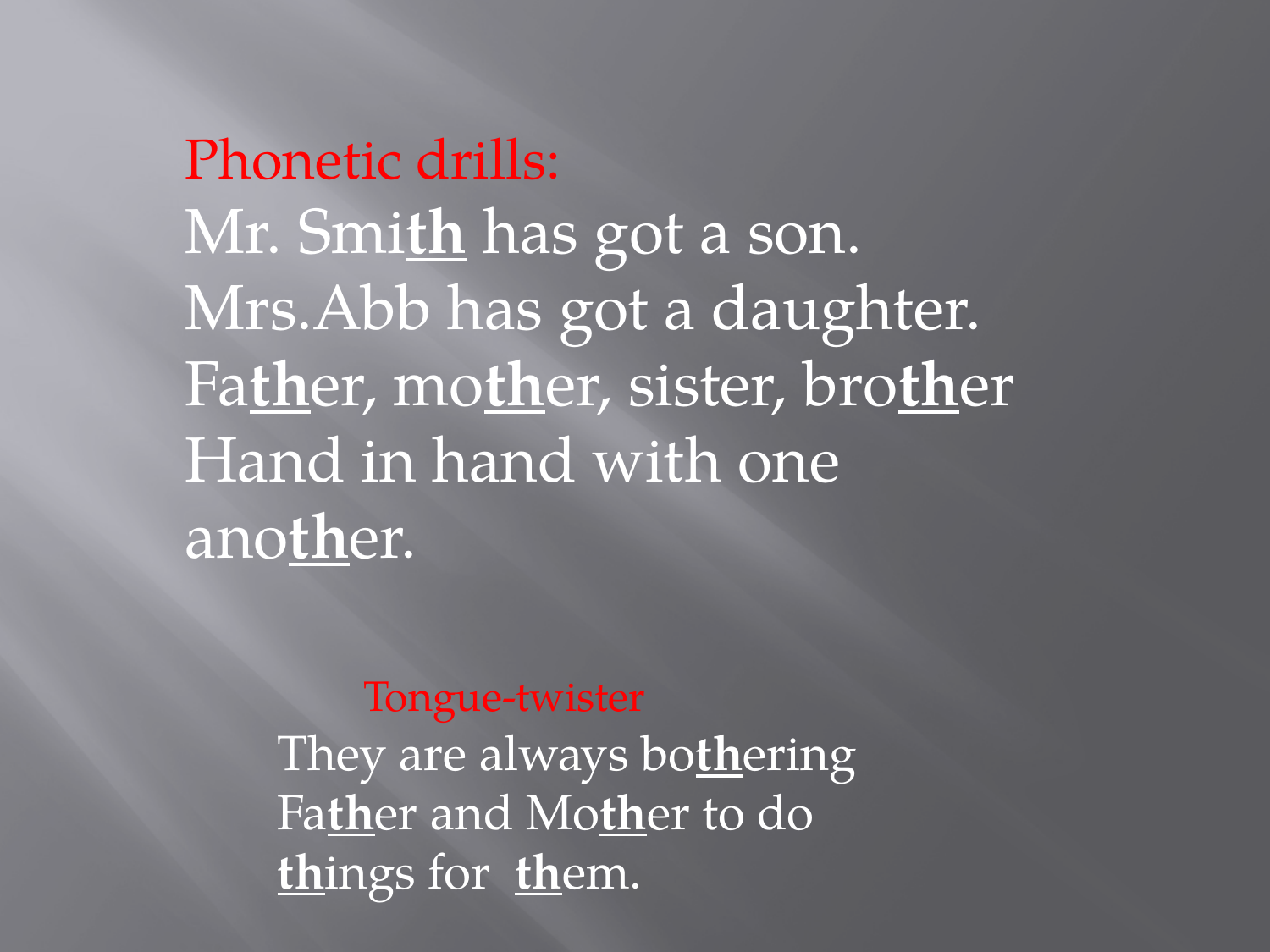

Phonetic drills:
Mr. Smith has got a son.
Mrs.Abb has got a daughter.
Father, mother, sister, brother
Hand in hand with one another.
       Tongue-twister
They are always bothering Father and Mother to do things for  them.